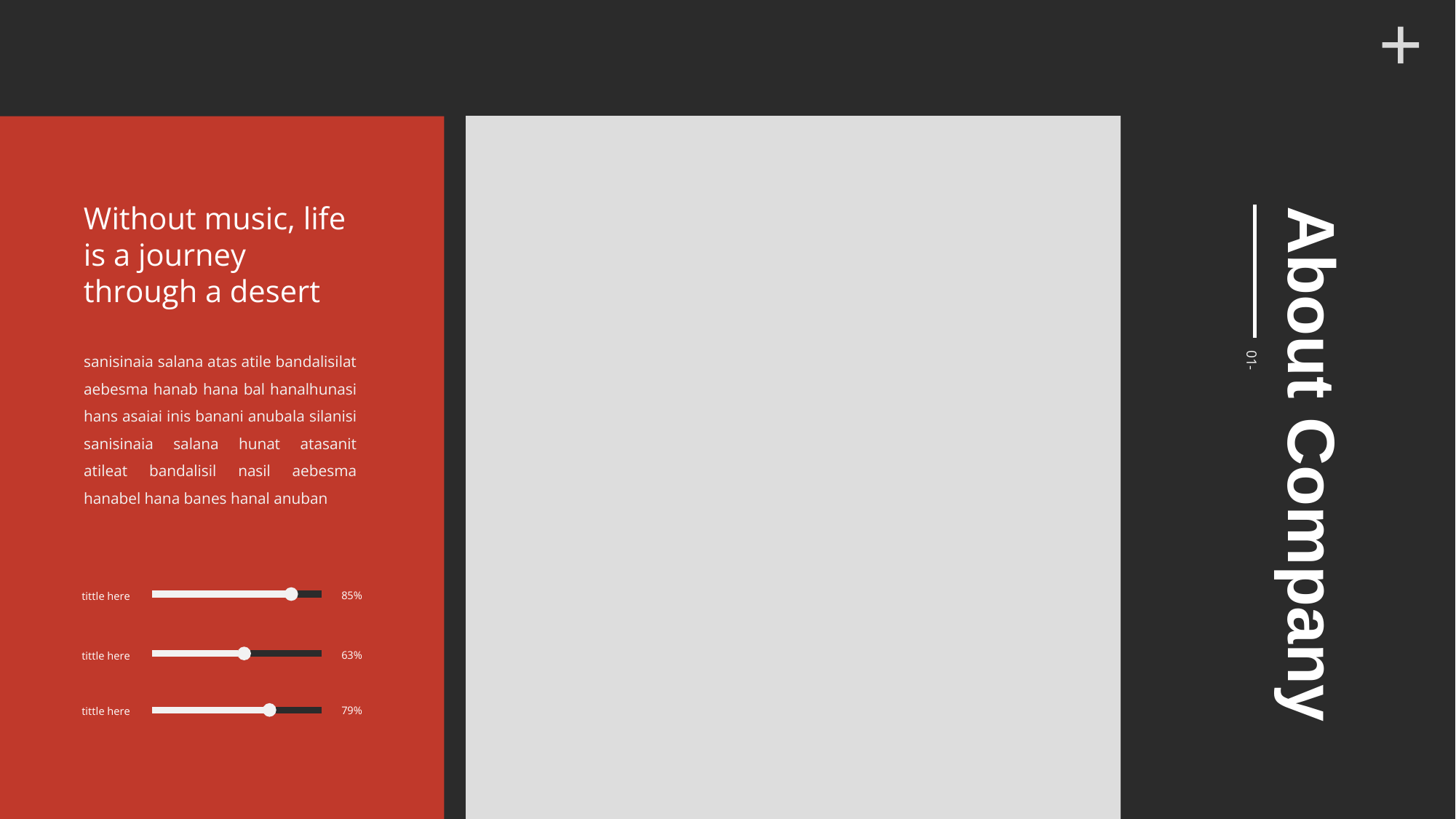

Without music, life
is a journey
through a desert
sanisinaia salana atas atile bandalisilat aebesma hanab hana bal hanalhunasi hans asaiai inis banani anubala silanisi sanisinaia salana hunat atasanit atileat bandalisil nasil aebesma hanabel hana banes hanal anuban
About Company
01-
85%
tittle here
63%
tittle here
79%
tittle here